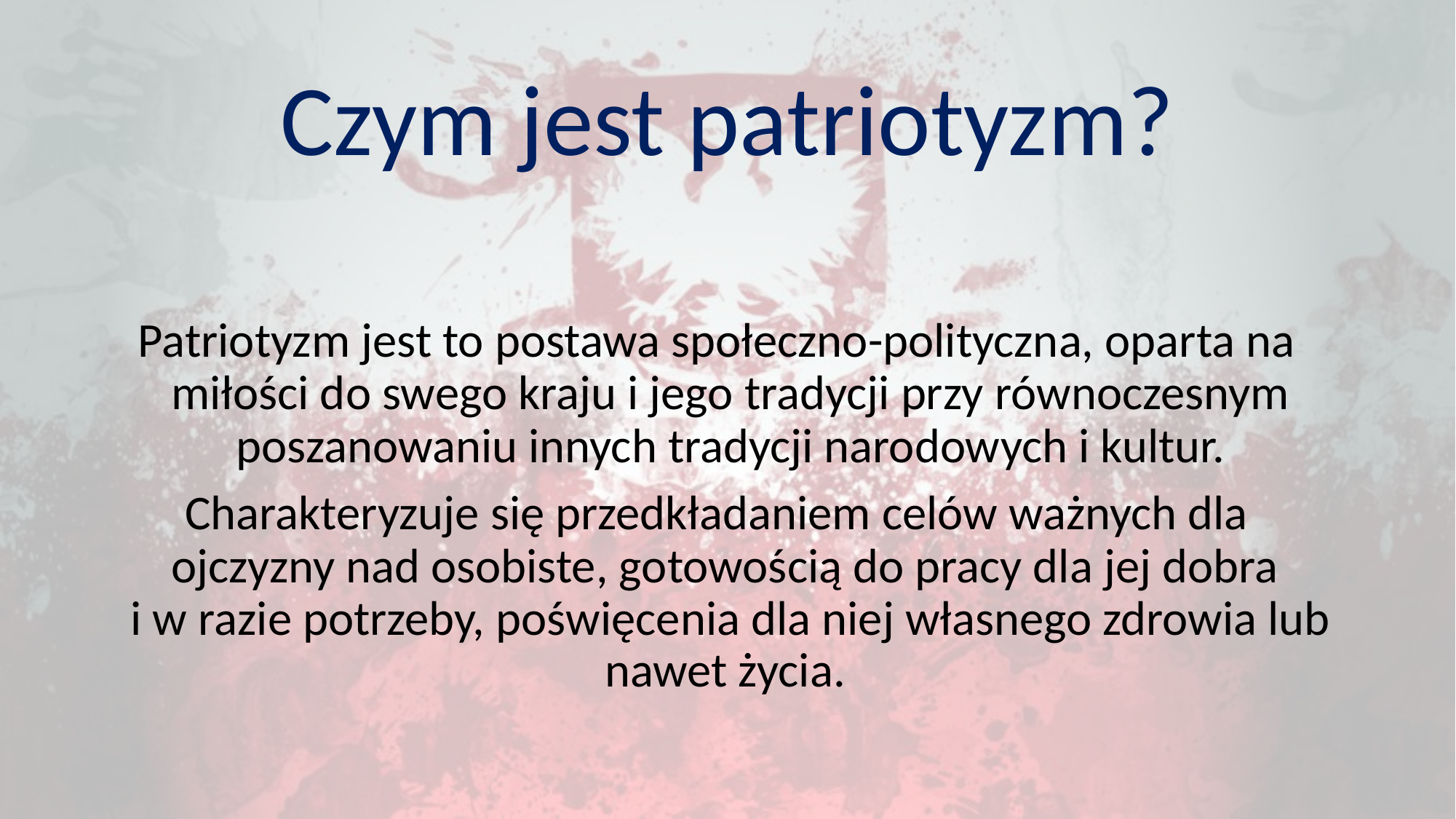

# Czym jest patriotyzm?
Patriotyzm jest to postawa społeczno-polityczna, oparta na miłości do swego kraju i jego tradycji przy równoczesnym poszanowaniu innych tradycji narodowych i kultur.
Charakteryzuje się przedkładaniem celów ważnych dla ojczyzny nad osobiste, gotowością do pracy dla jej dobra
i w razie potrzeby, poświęcenia dla niej własnego zdrowia lub nawet życia.